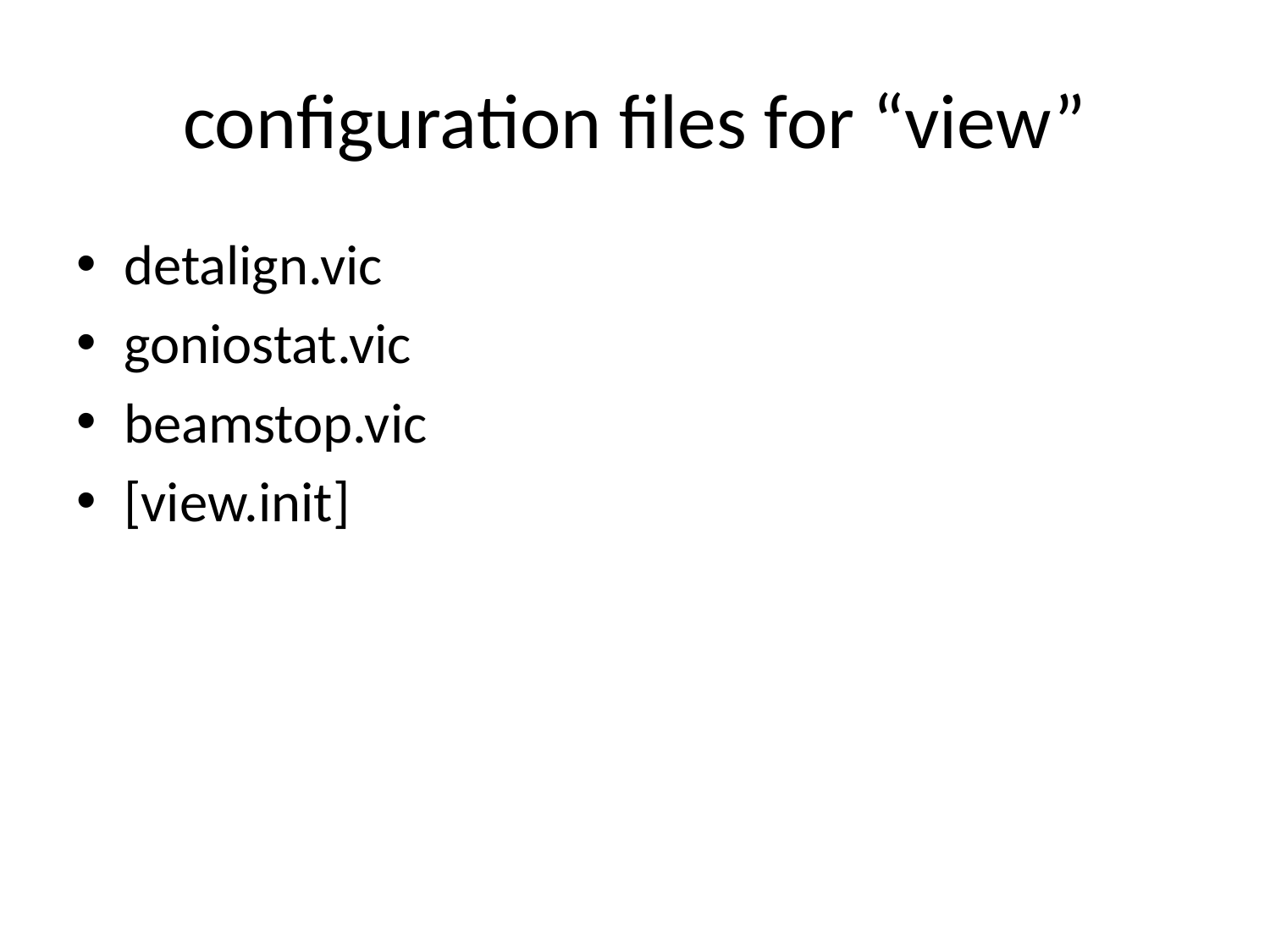

# configuration files for “view”
detalign.vic
goniostat.vic
beamstop.vic
[view.init]